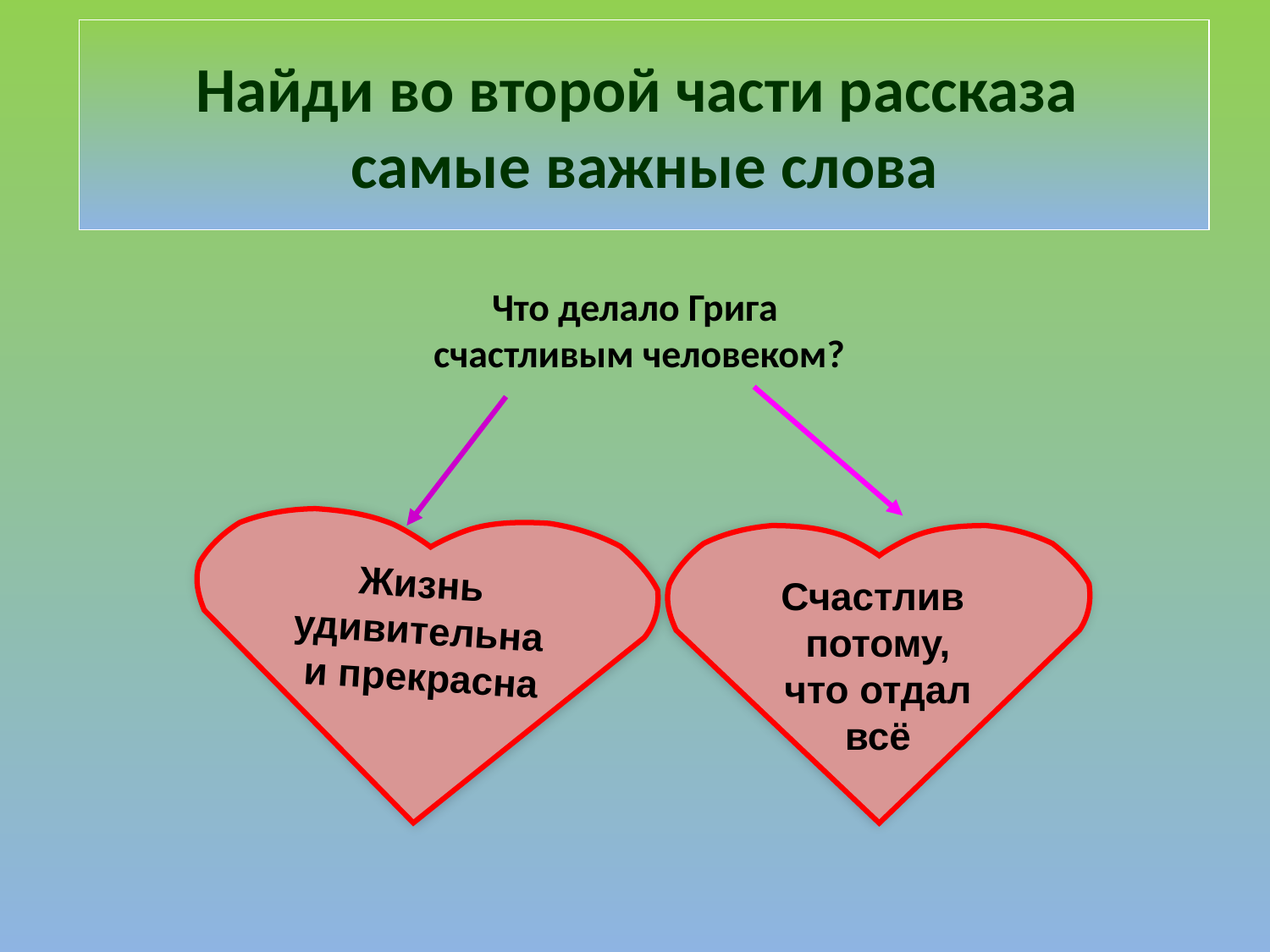

Найди во второй части рассказа
самые важные слова
Что делало Грига
 счастливым человеком?

Жизнь
удивительна
и прекрасна

Счастлив
потому,
 что отдал
всё